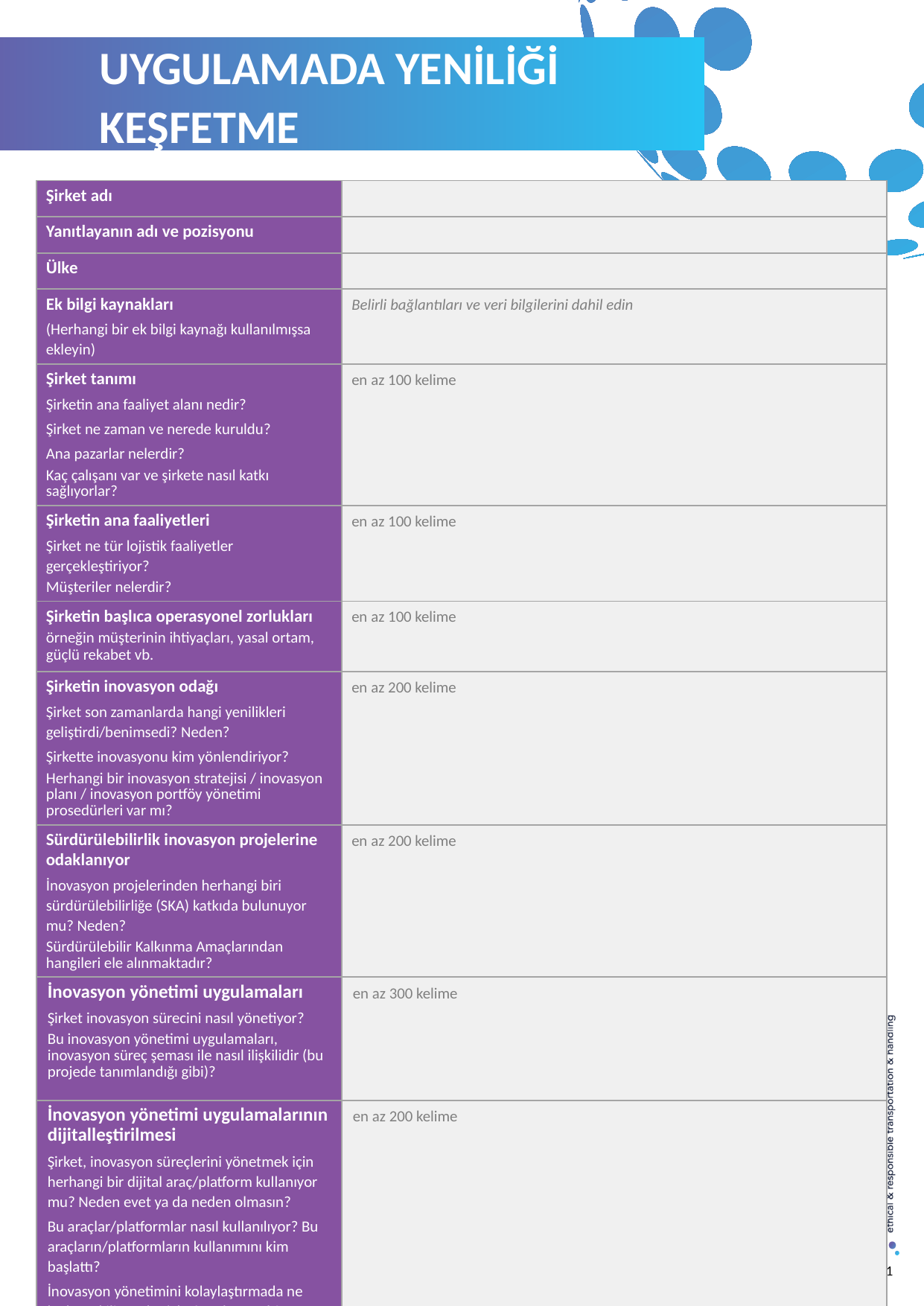

UYGULAMADA YENİLİĞİ KEŞFETME
| Şirket adı |  |
| --- | --- |
| Yanıtlayanın adı ve pozisyonu |  |
| Ülke |  |
| Ek bilgi kaynakları  (Herhangi bir ek bilgi kaynağı kullanılmışsa ekleyin) | Belirli bağlantıları ve veri bilgilerini dahil edin |
| Şirket tanımı  Şirketin ana faaliyet alanı nedir?  Şirket ne zaman ve nerede kuruldu?  Ana pazarlar nelerdir?  Kaç çalışanı var ve şirkete nasıl katkı sağlıyorlar? | en az 100 kelime |
| Şirketin ana faaliyetleri  Şirket ne tür lojistik faaliyetler gerçekleştiriyor?  Müşteriler nelerdir? | en az 100 kelime |
| Şirketin başlıca operasyonel zorlukları  örneğin müşterinin ihtiyaçları, yasal ortam, güçlü rekabet vb. | en az 100 kelime |
| Şirketin inovasyon odağı  Şirket son zamanlarda hangi yenilikleri geliştirdi/benimsedi? Neden?  Şirkette inovasyonu kim yönlendiriyor?  Herhangi bir inovasyon stratejisi / inovasyon planı / inovasyon portföy yönetimi prosedürleri var mı? | en az 200 kelime |
| Sürdürülebilirlik inovasyon projelerine odaklanıyor  İnovasyon projelerinden herhangi biri sürdürülebilirliğe (SKA) katkıda bulunuyor mu? Neden?  Sürdürülebilir Kalkınma Amaçlarından hangileri ele alınmaktadır? | en az 200 kelime |
| İnovasyon yönetimi uygulamaları   Şirket inovasyon sürecini nasıl yönetiyor?  Bu inovasyon yönetimi uygulamaları, inovasyon süreç şeması ile nasıl ilişkilidir (bu projede tanımlandığı gibi)? | en az 300 kelime |
| İnovasyon yönetimi uygulamalarının dijitalleştirilmesi  Şirket, inovasyon süreçlerini yönetmek için herhangi bir dijital araç/platform kullanıyor mu? Neden evet ya da neden olmasın?  Bu araçlar/platformlar nasıl kullanılıyor? Bu araçların/platformların kullanımını kim başlattı?  İnovasyon yönetimini kolaylaştırmada ne kadar etkili araçlar/platformlar vardı?  Sürdürülebilirlik odağına katkıda bulunmada ne kadar etkili araçlar/platformlar vardı? | en az 200 kelime |
11